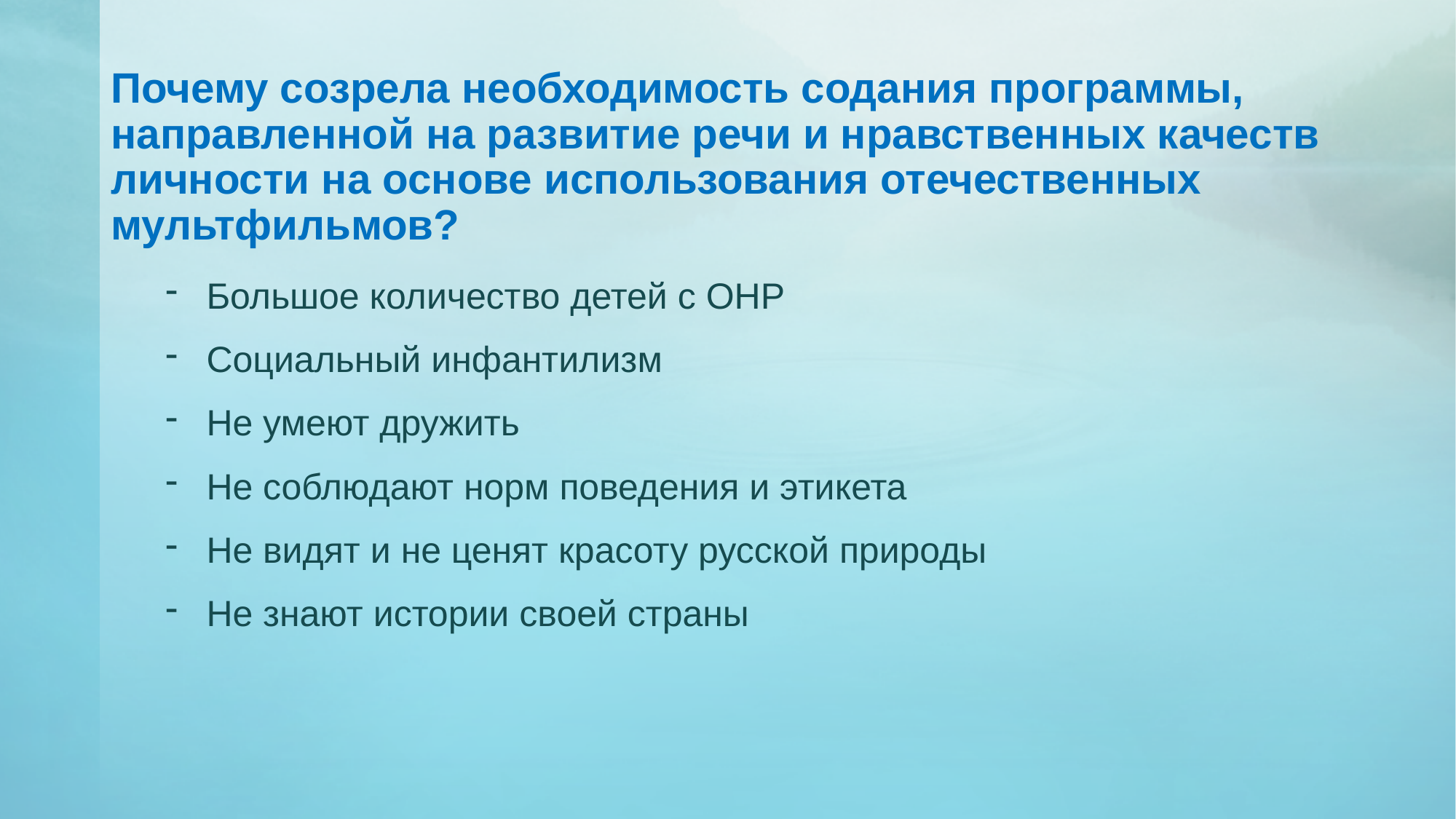

# Почему созрела необходимость содания программы, направленной на развитие речи и нравственных качеств личности на основе использования отечественных мультфильмов?
Большое количество детей с ОНР
Социальный инфантилизм
Не умеют дружить
Не соблюдают норм поведения и этикета
Не видят и не ценят красоту русской природы
Не знают истории своей страны